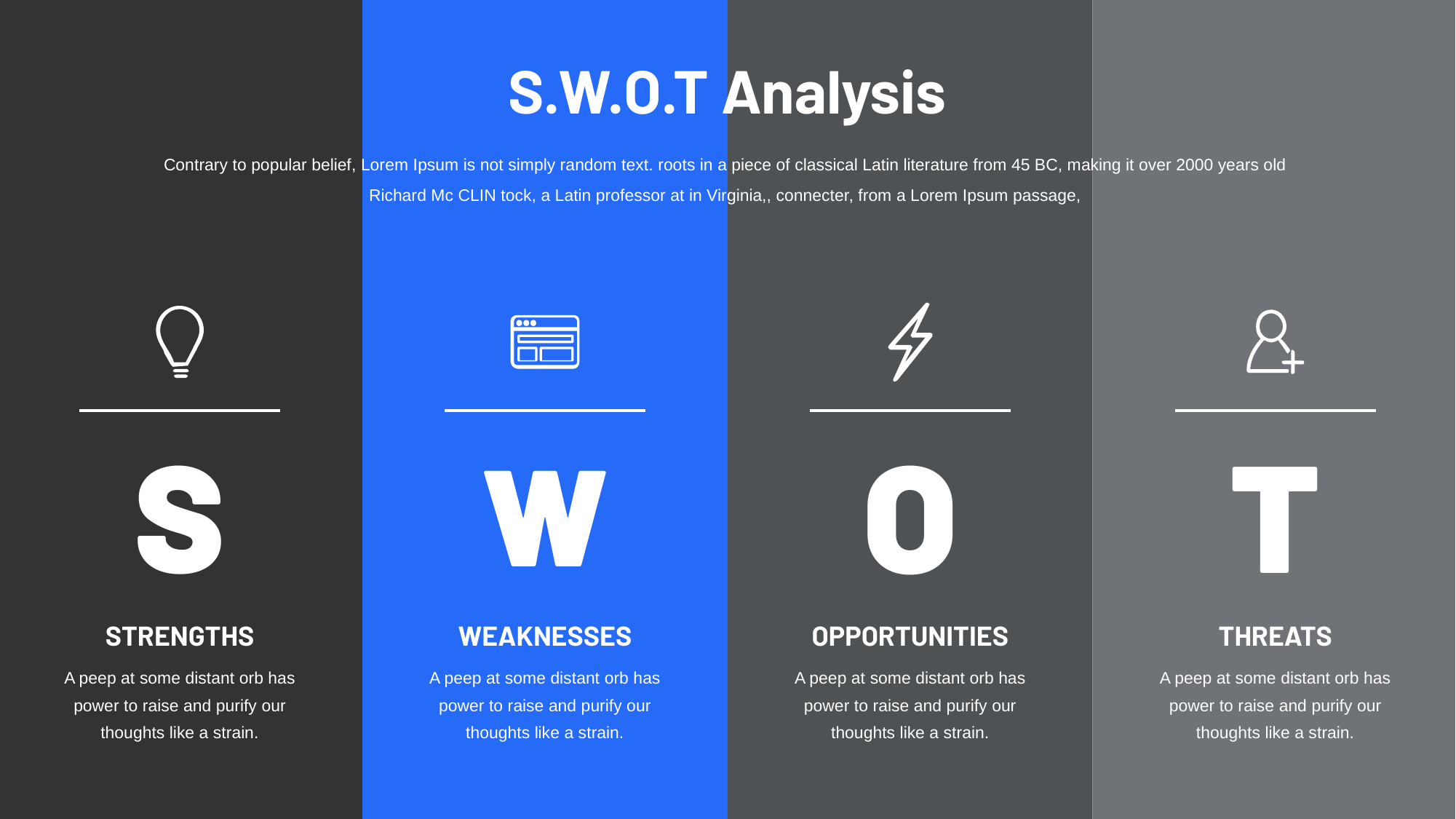

S.W.O.T Analysis
Contrary to popular belief, Lorem Ipsum is not simply random text. roots in a piece of classical Latin literature from 45 BC, making it over 2000 years old  Richard Mc CLIN tock, a Latin professor at in Virginia,, connecter, from a Lorem Ipsum passage,

S
O
T
W
STRENGTHS
WEAKNESSES
OPPORTUNITIES
THREATS
A peep at some distant orb has power to raise and purify our thoughts like a strain.
A peep at some distant orb has power to raise and purify our thoughts like a strain.
A peep at some distant orb has power to raise and purify our thoughts like a strain.
A peep at some distant orb has power to raise and purify our thoughts like a strain.